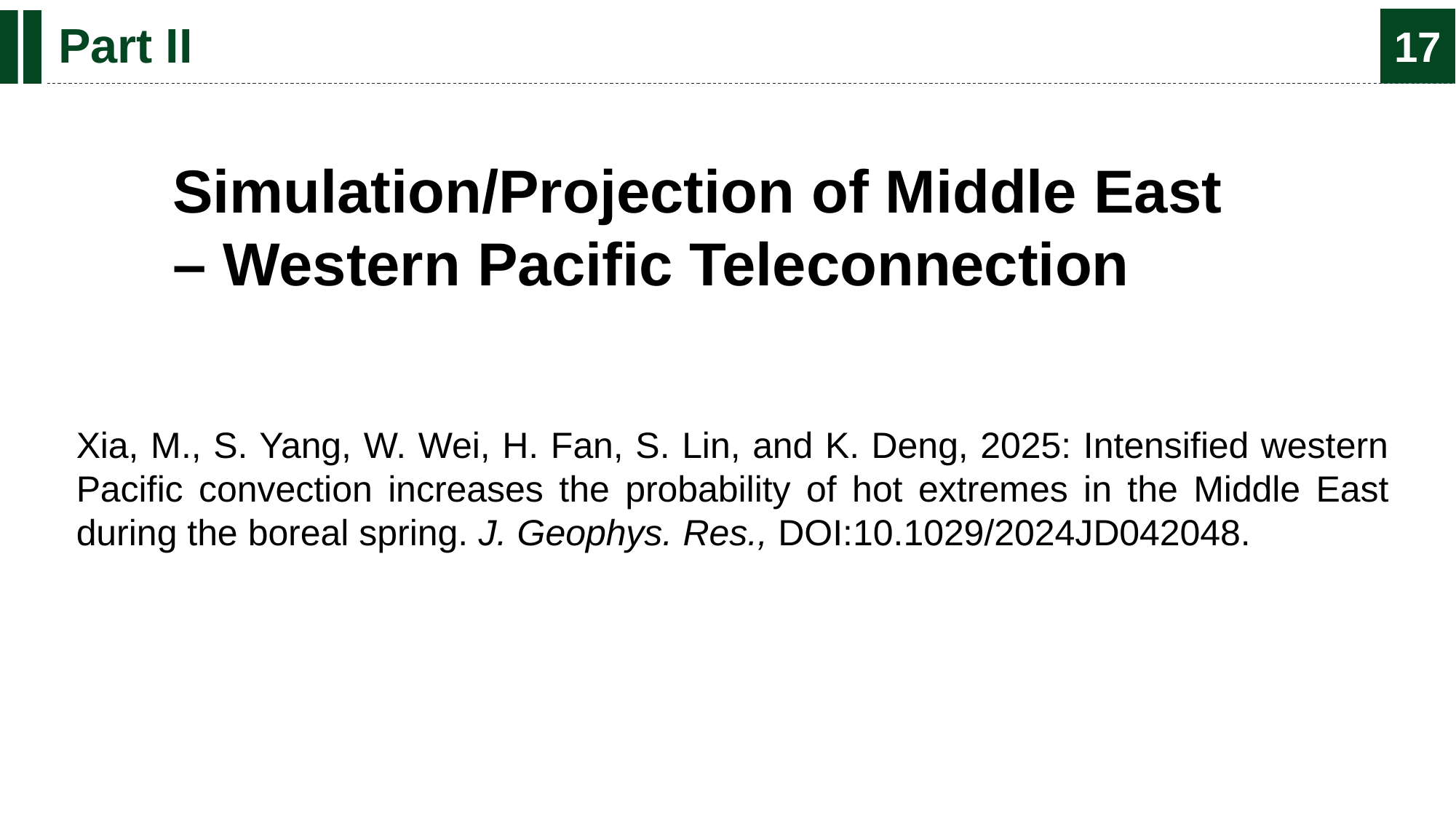

# Part II
17
Simulation/Projection of Middle East – Western Pacific Teleconnection
Xia, M., S. Yang, W. Wei, H. Fan, S. Lin, and K. Deng, 2025: Intensified western Pacific convection increases the probability of hot extremes in the Middle East during the boreal spring. J. Geophys. Res., DOI:10.1029/2024JD042048.